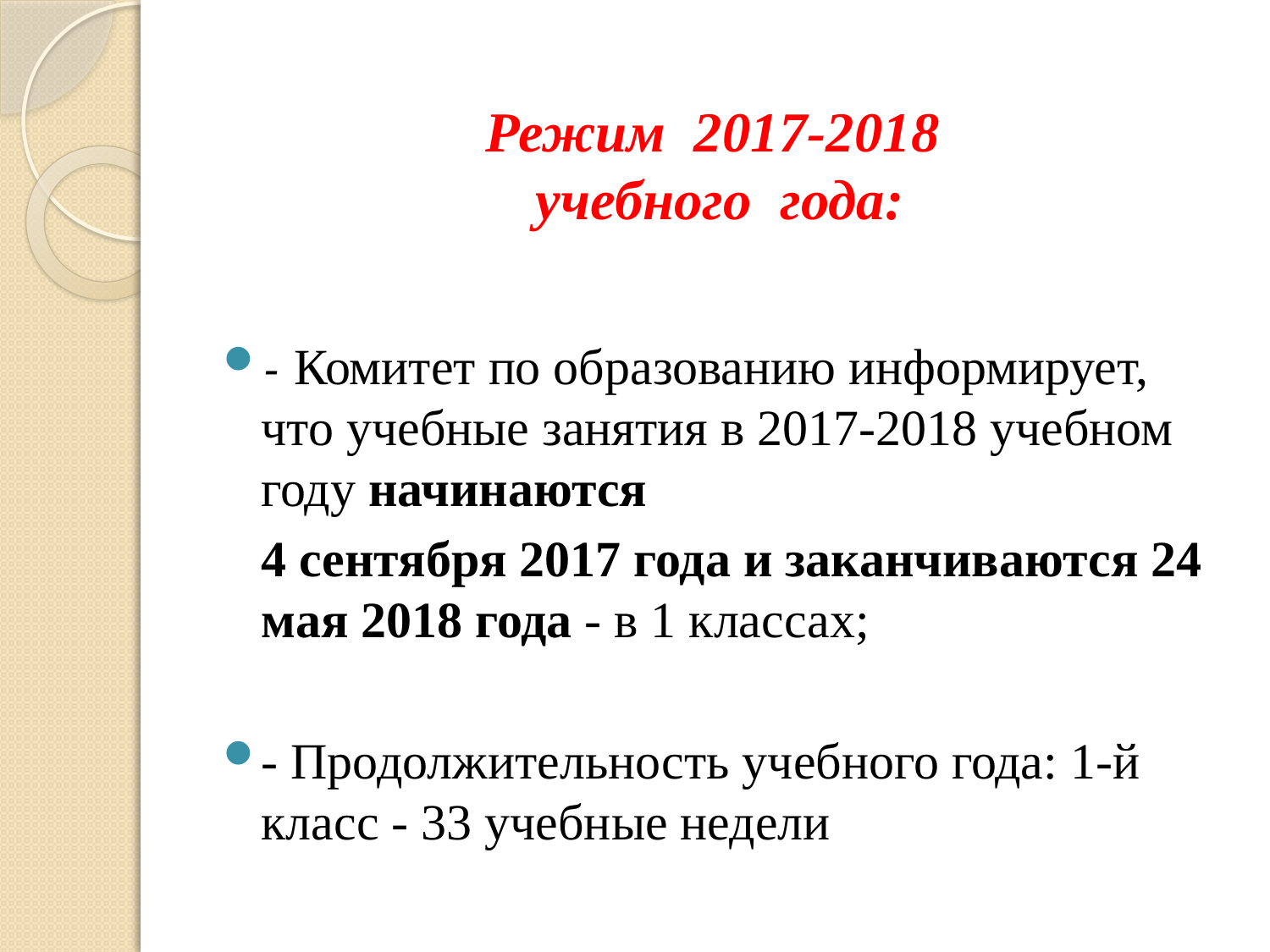

# Режим  2017-2018 учебного  года:
- Комитет по образованию информирует, что учебные занятия в 2017-2018 учебном году начинаются
   4 сентября 2017 года и заканчиваются 24 мая 2018 года - в 1 классах;

- Продолжительность учебного года: 1-й класс - 33 учебные недели